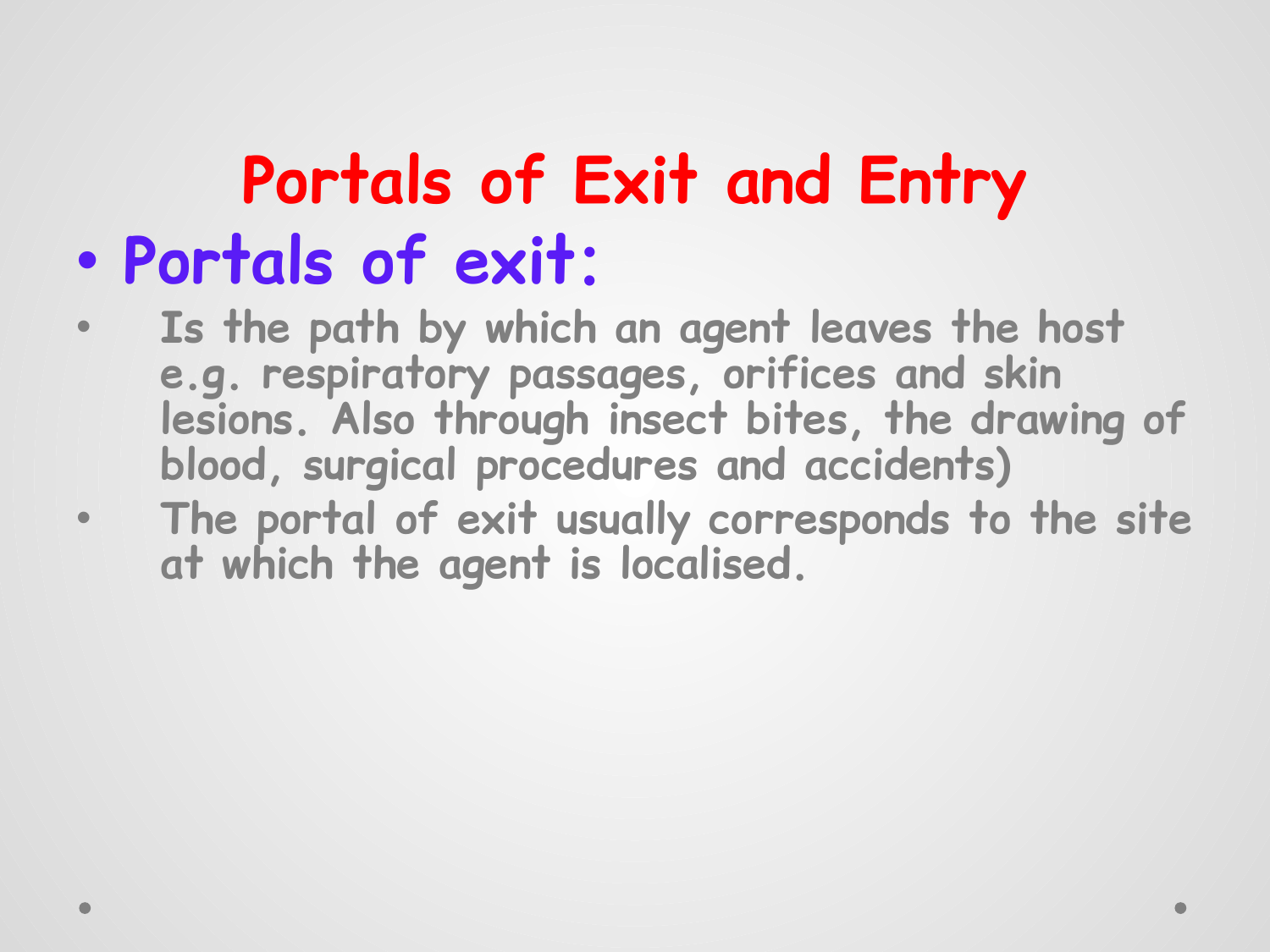

# Portals of Exit and Entry
Portals of exit:
Is the path by which an agent leaves the host e.g. respiratory passages, orifices and skin lesions. Also through insect bites, the drawing of blood, surgical procedures and accidents)
The portal of exit usually corresponds to the site at which the agent is localised.